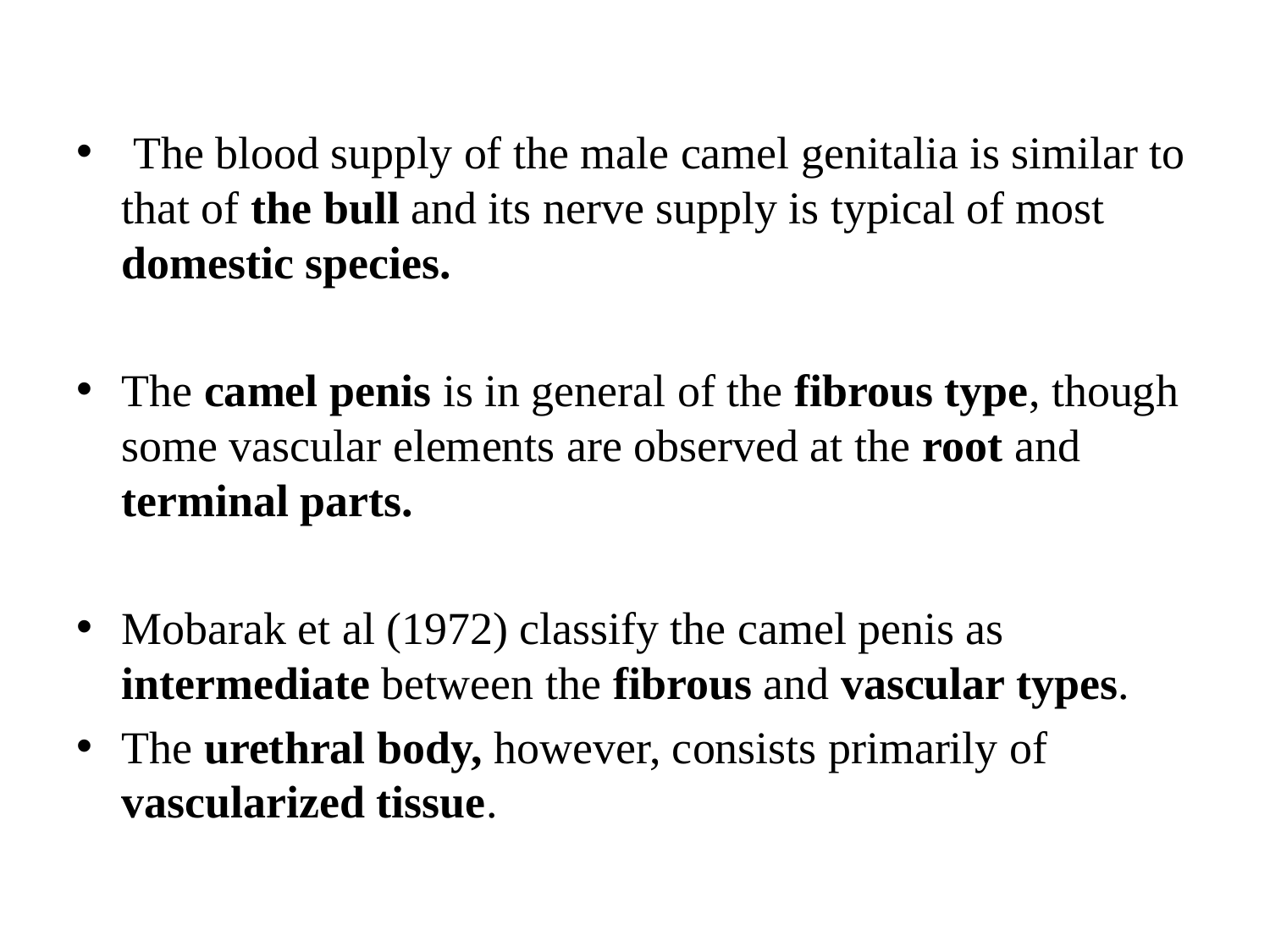

The blood supply of the male camel genitalia is similar to that of the bull and its nerve supply is typical of most domestic species.

The camel penis is in general of the fibrous type, though some vascular elements are observed at the root and terminal parts.

Mobarak et al (1972) classify the camel penis as intermediate between the fibrous and vascular types.
The urethral body, however, consists primarily of vascularized tissue.